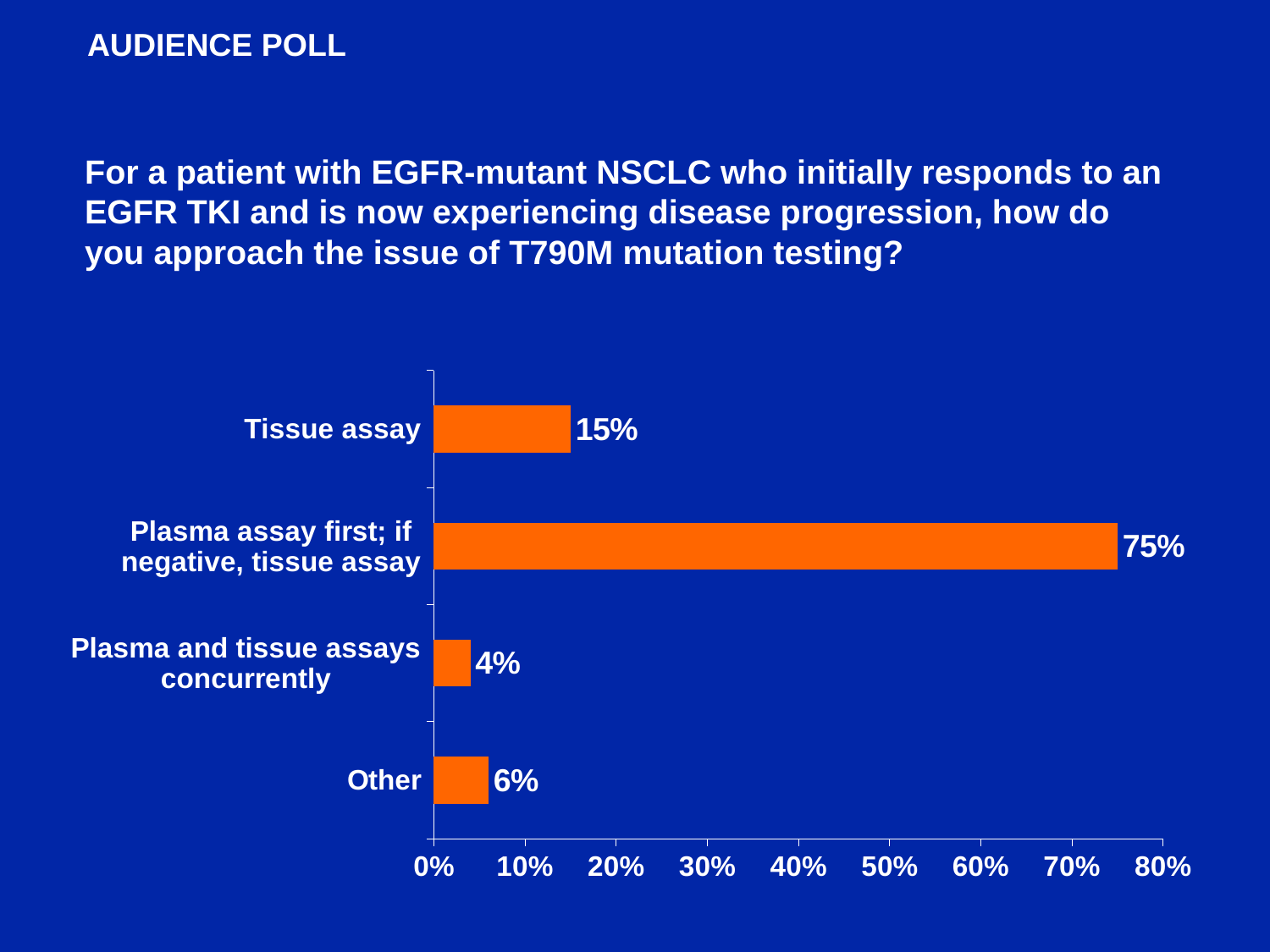

AUDIENCE POLL
For a patient with EGFR-mutant NSCLC who initially responds to an EGFR TKI and is now experiencing disease progression, how do you approach the issue of T790M mutation testing?

### Chart

| Category | Series 1 |
|---|---|
| Other | 0.06 |
| Plasma and tissue assays concurrently | 0.04 |
| Plasma assay first; if negative, tissue assay | 0.75 |
| Tissue assay | 0.15 |